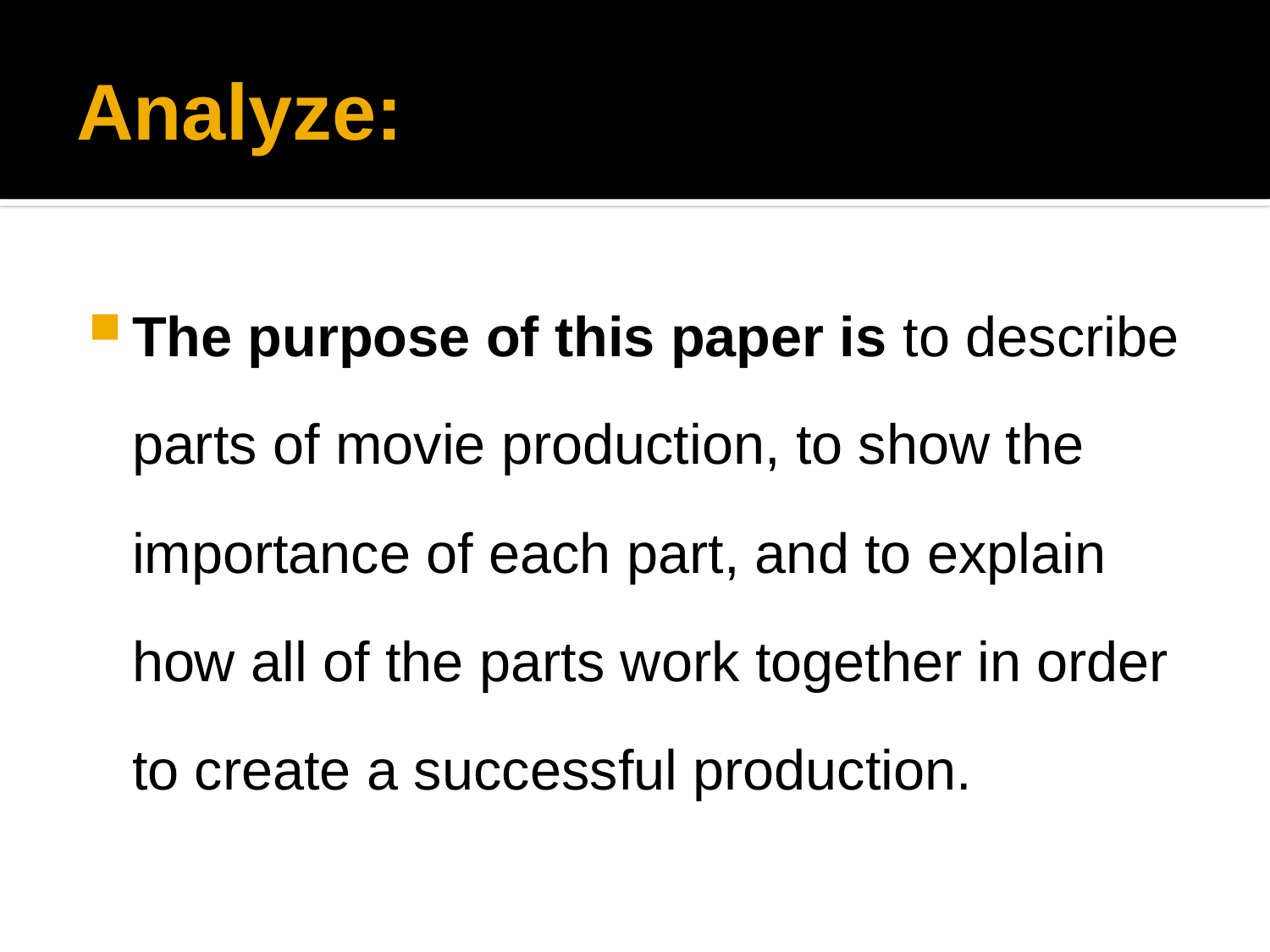

# Analyze:
The purpose of this paper is to describe parts of movie production, to show the importance of each part, and to explain how all of the parts work together in order to create a successful production.